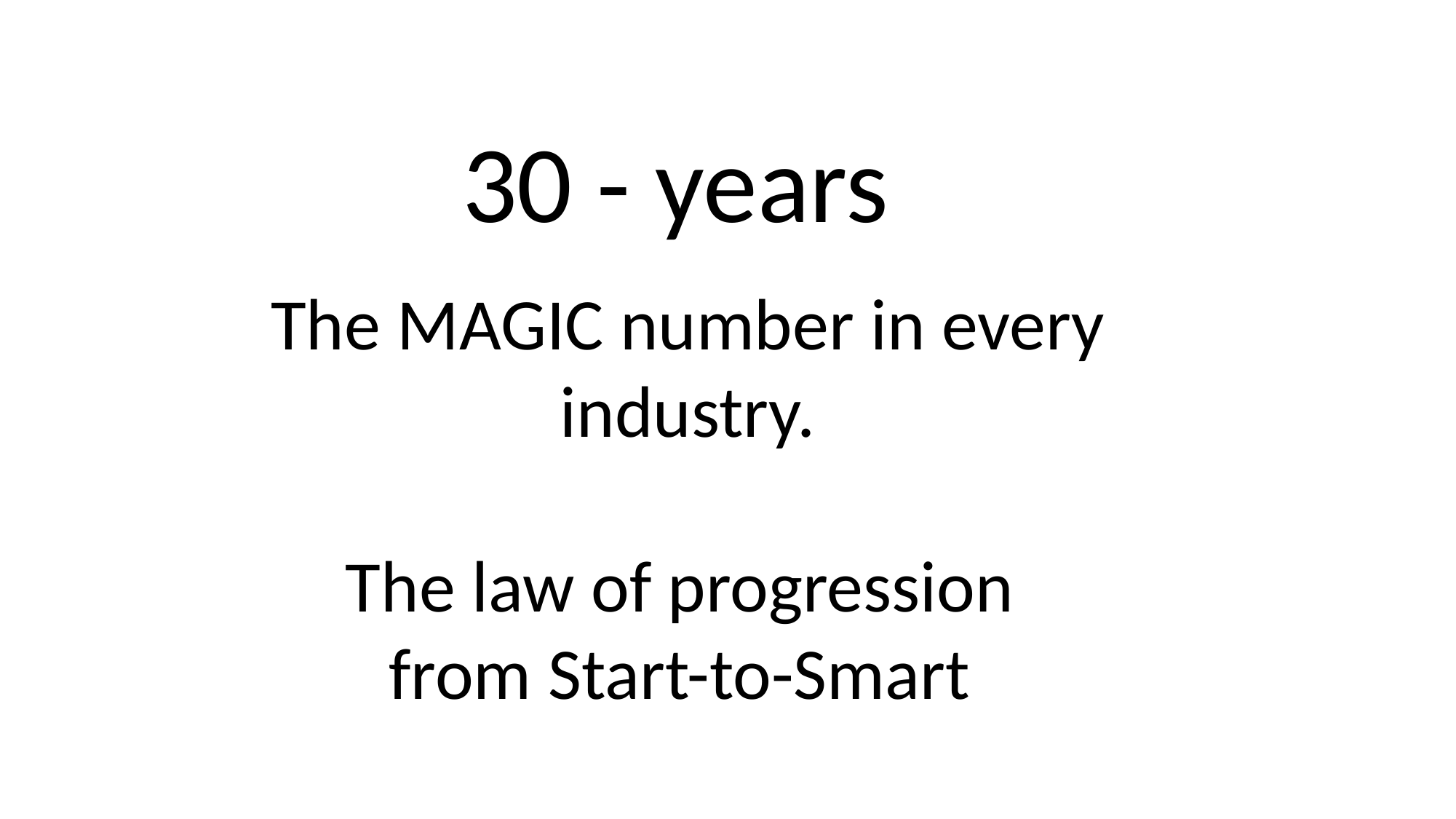

30 - years

The MAGIC number in every industry.

The law of progression
from Start-to-Smart